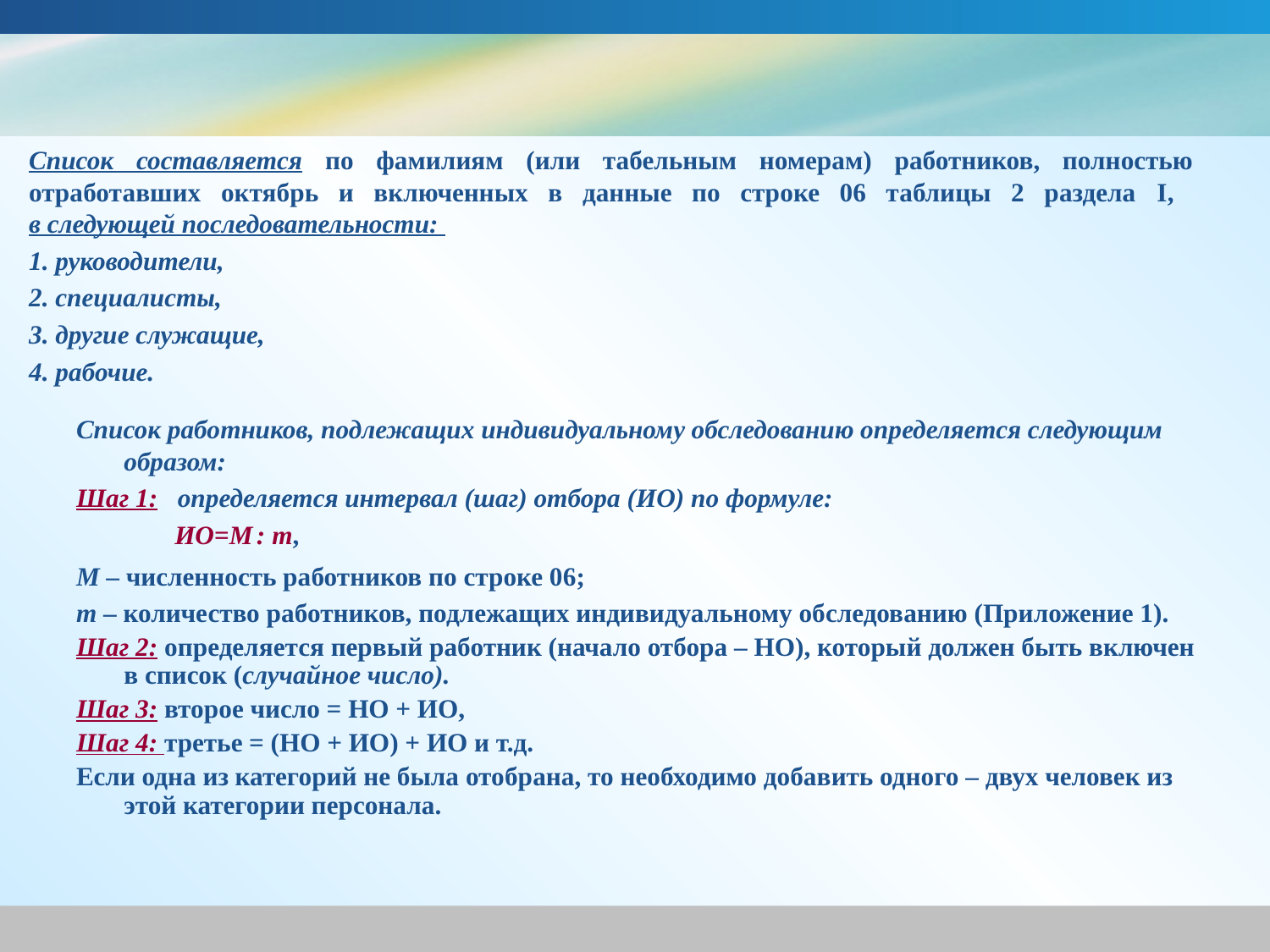

Список составляется по фамилиям (или табельным номерам) работников, полностью отработавших октябрь и включенных в данные по строке 06 таблицы 2 раздела I,
в следующей последовательности:
1. руководители,
2. специалисты,
3. другие служащие,
4. рабочие.
Список работников, подлежащих индивидуальному обследованию определяется следующим образом:
Шаг 1:   определяется интервал (шаг) отбора (ИО) по формуле:
               ИО=M : m,
M – численность работников по строке 06;
m – количество работников, подлежащих индивидуальному обследованию (Приложение 1).
Шаг 2: определяется первый работник (начало отбора – НО), который должен быть включен
в список (случайное число).
Шаг 3: второе число = НО + ИО,
Шаг 4: третье = (НО + ИО) + ИО и т.д.
Если одна из категорий не была отобрана, то необходимо добавить одного – двух человек из этой категории персонала.